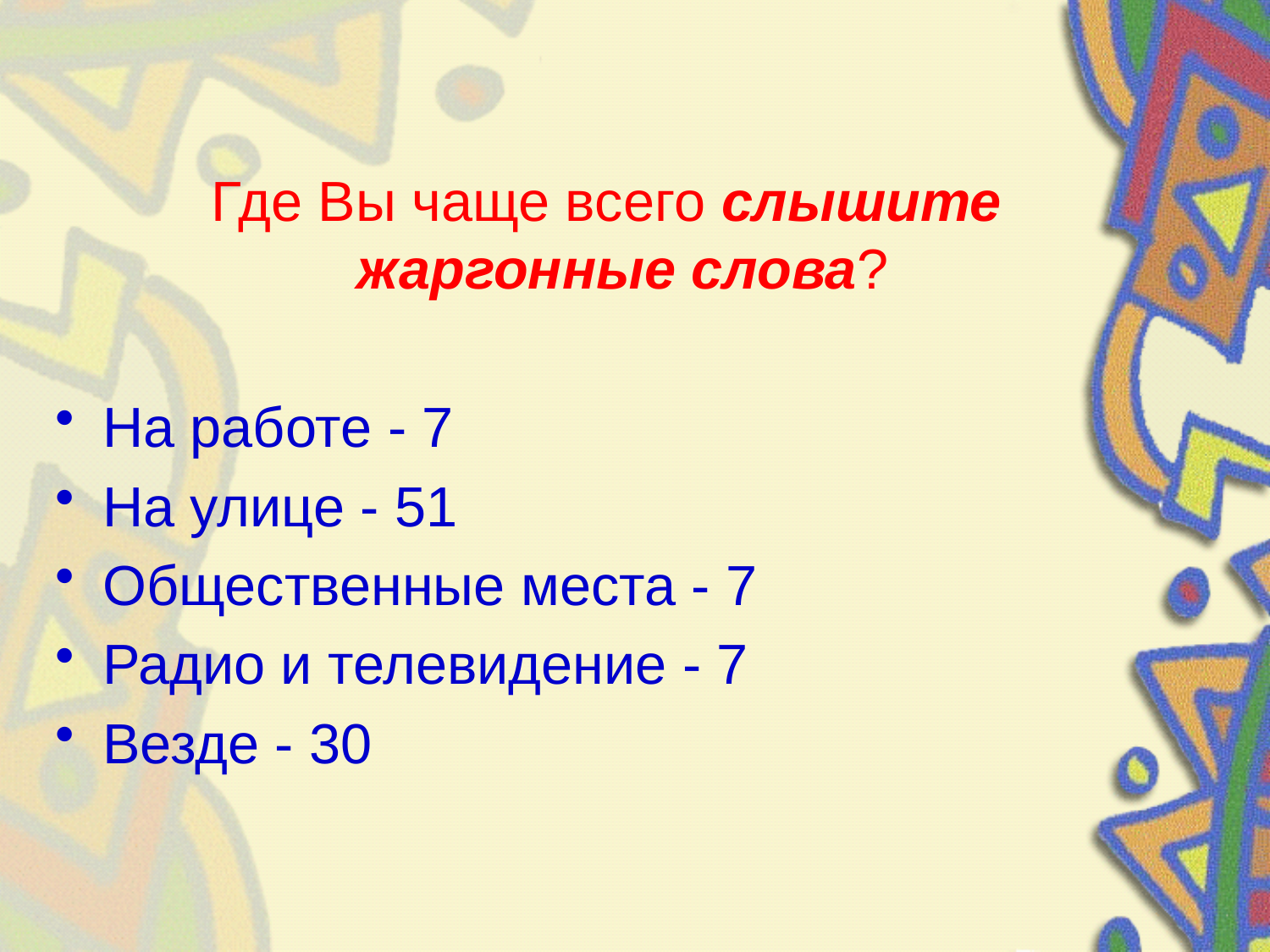

#
Где Вы чаще всего слышите жаргонные слова?

На работе - 7
На улице - 51
Общественные места - 7
Радио и телевидение - 7
Везде - 30